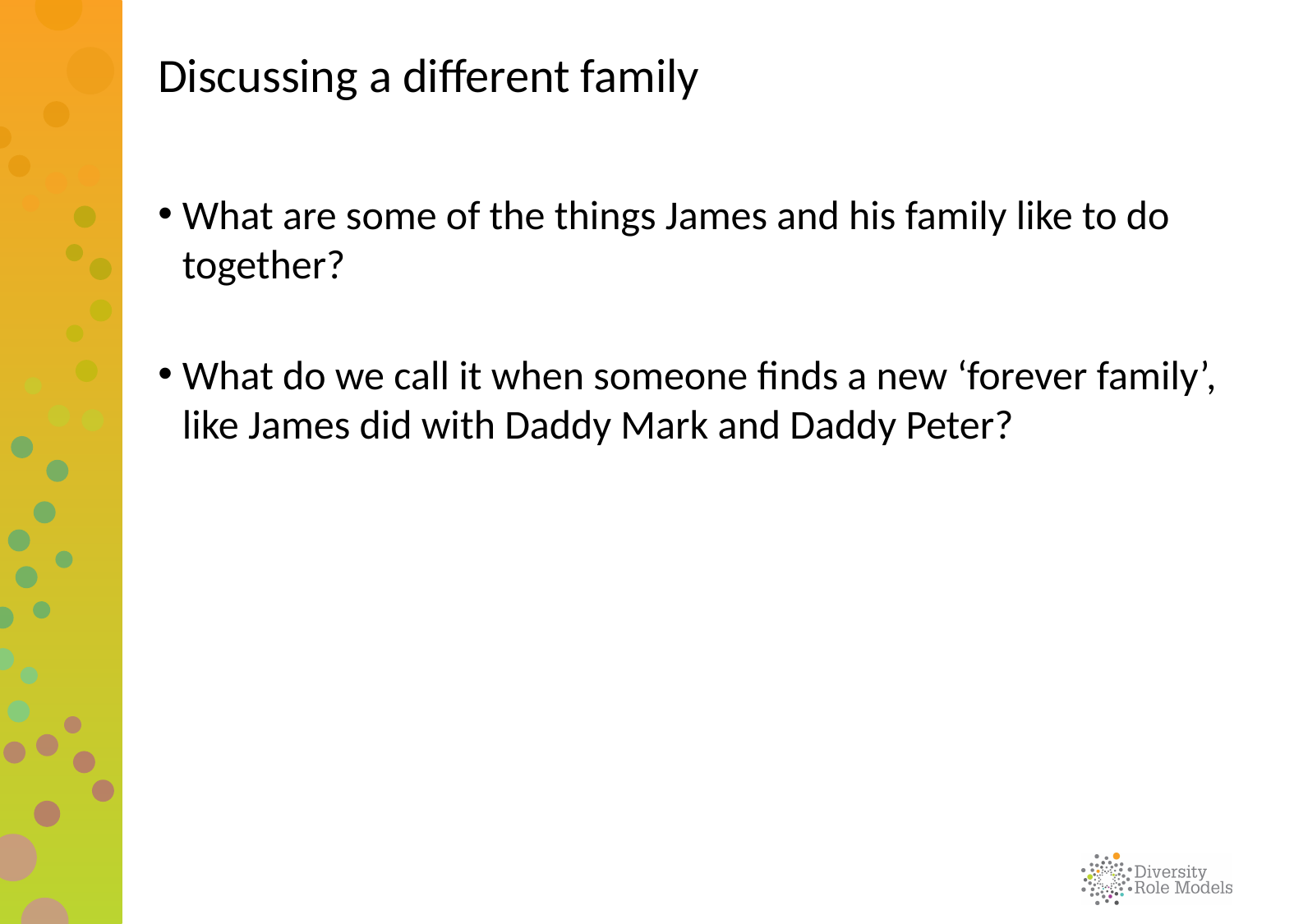

# Discussing a different family
What are some of the things James and his family like to do together?
What do we call it when someone finds a new ‘forever family’, like James did with Daddy Mark and Daddy Peter?